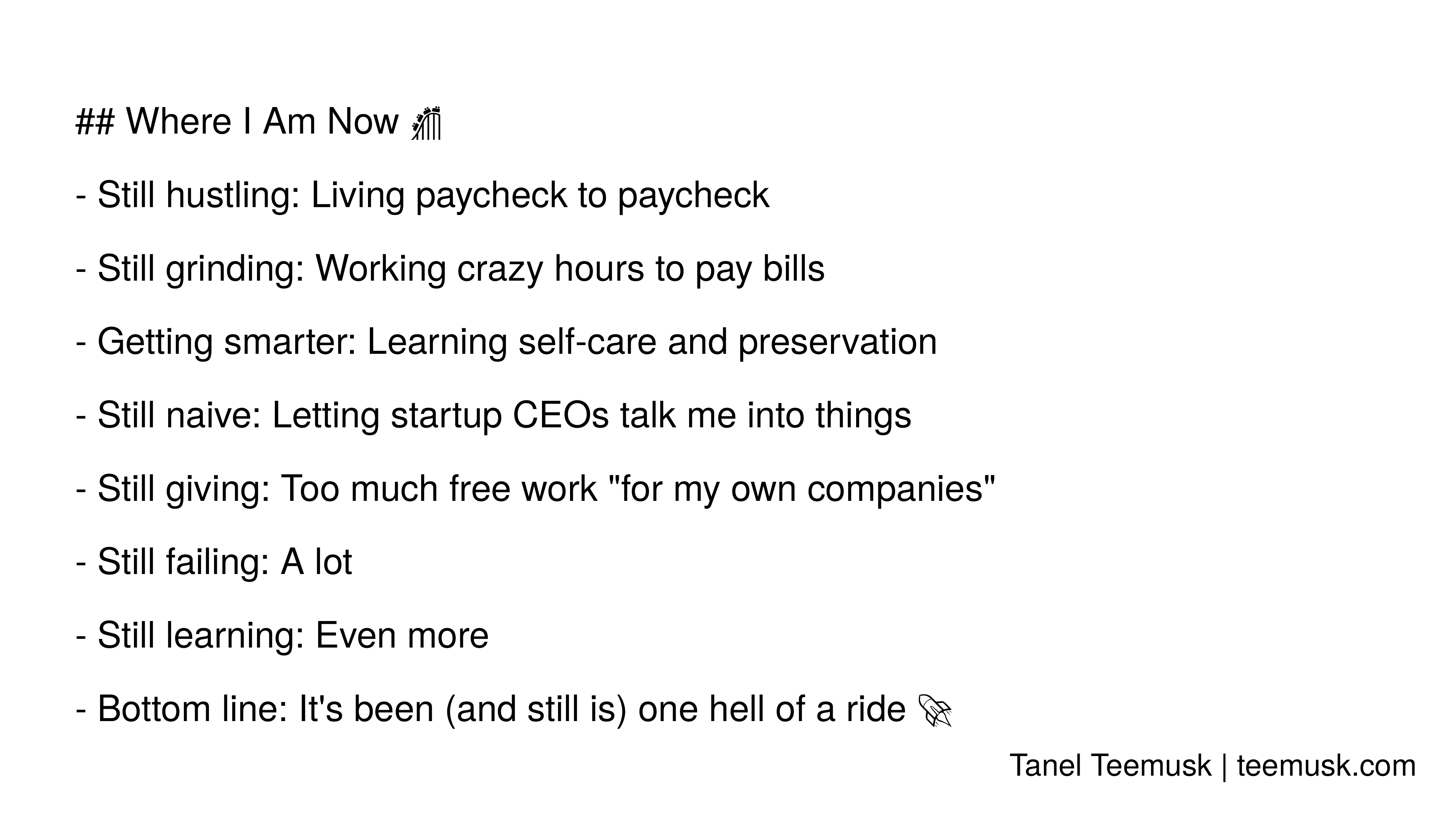

## Where I Am Now 🎢
- Still hustling: Living paycheck to paycheck
- Still grinding: Working crazy hours to pay bills
- Getting smarter: Learning self-care and preservation
- Still naive: Letting startup CEOs talk me into things
- Still giving: Too much free work "for my own companies"
- Still failing: A lot
- Still learning: Even more
- Bottom line: It's been (and still is) one hell of a ride 🚀
Tanel Teemusk | teemusk.com